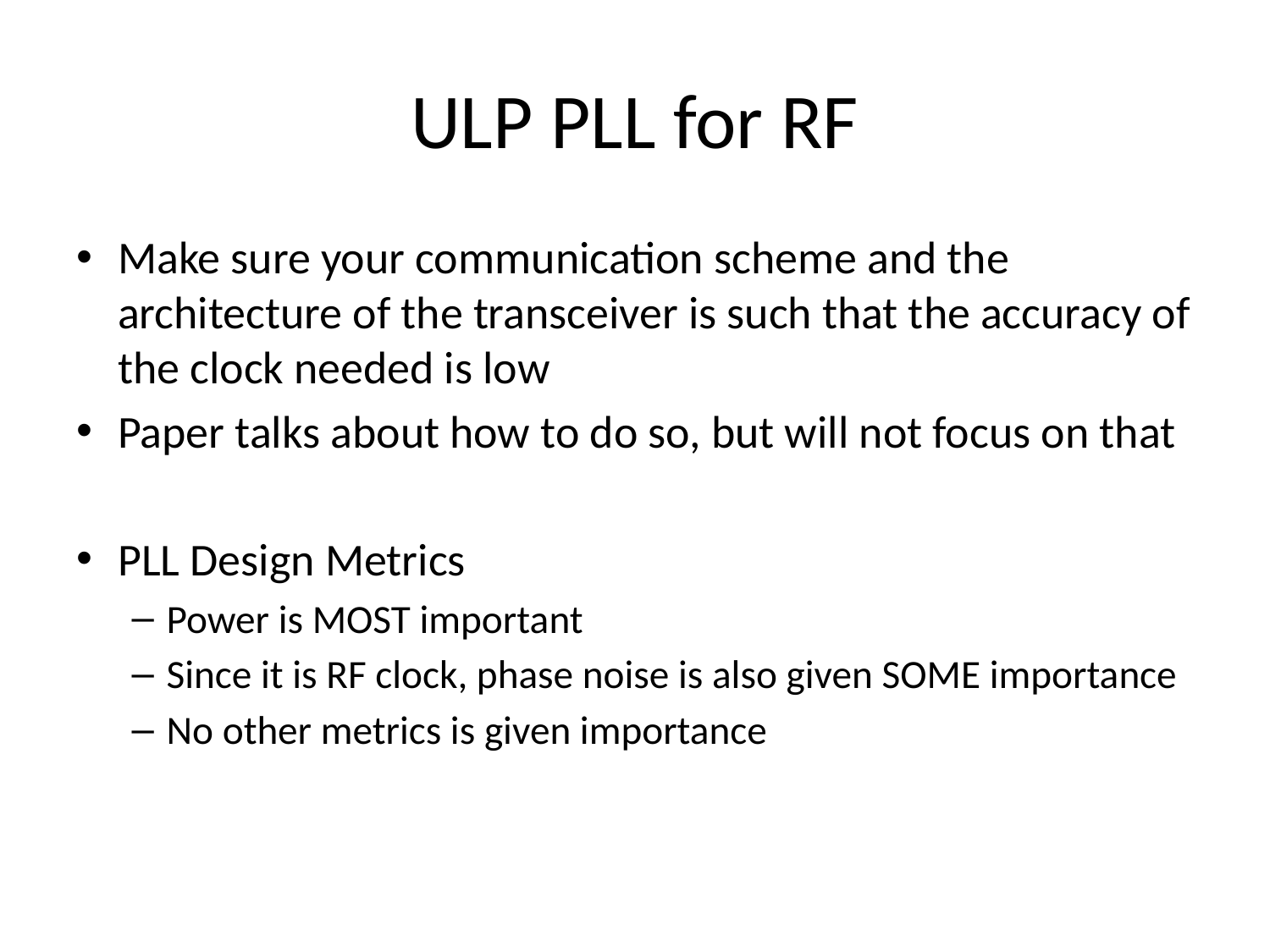

# ULP PLL for RF
Make sure your communication scheme and the architecture of the transceiver is such that the accuracy of the clock needed is low
Paper talks about how to do so, but will not focus on that

PLL Design Metrics
Power is MOST important
Since it is RF clock, phase noise is also given SOME importance
No other metrics is given importance